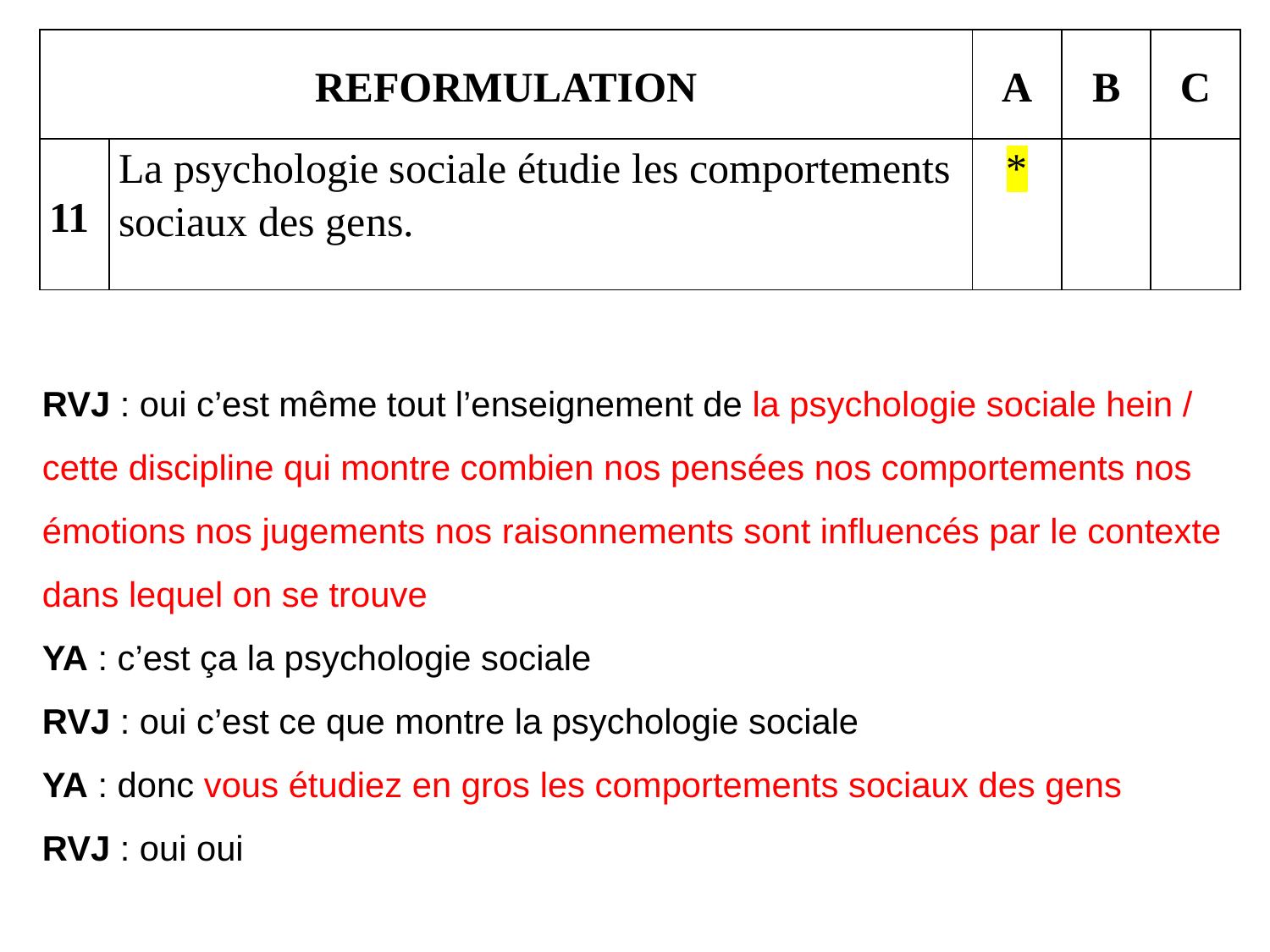

| Reformulation |  | А | В | C |
| --- | --- | --- | --- | --- |
| 11 | La psychologie sociale étudie les comportements sociaux des gens. | \* |  |  |
RVJ : oui c’est même tout l’enseignement de la psychologie sociale hein / cette discipline qui montre combien nos pensées nos comportements nos émotions nos jugements nos raisonnements sont influencés par le contexte dans lequel on se trouve
YA : c’est ça la psychologie sociale
RVJ : oui c’est ce que montre la psychologie sociale
YA : donc vous étudiez en gros les comportements sociaux des gens
RVJ : oui oui